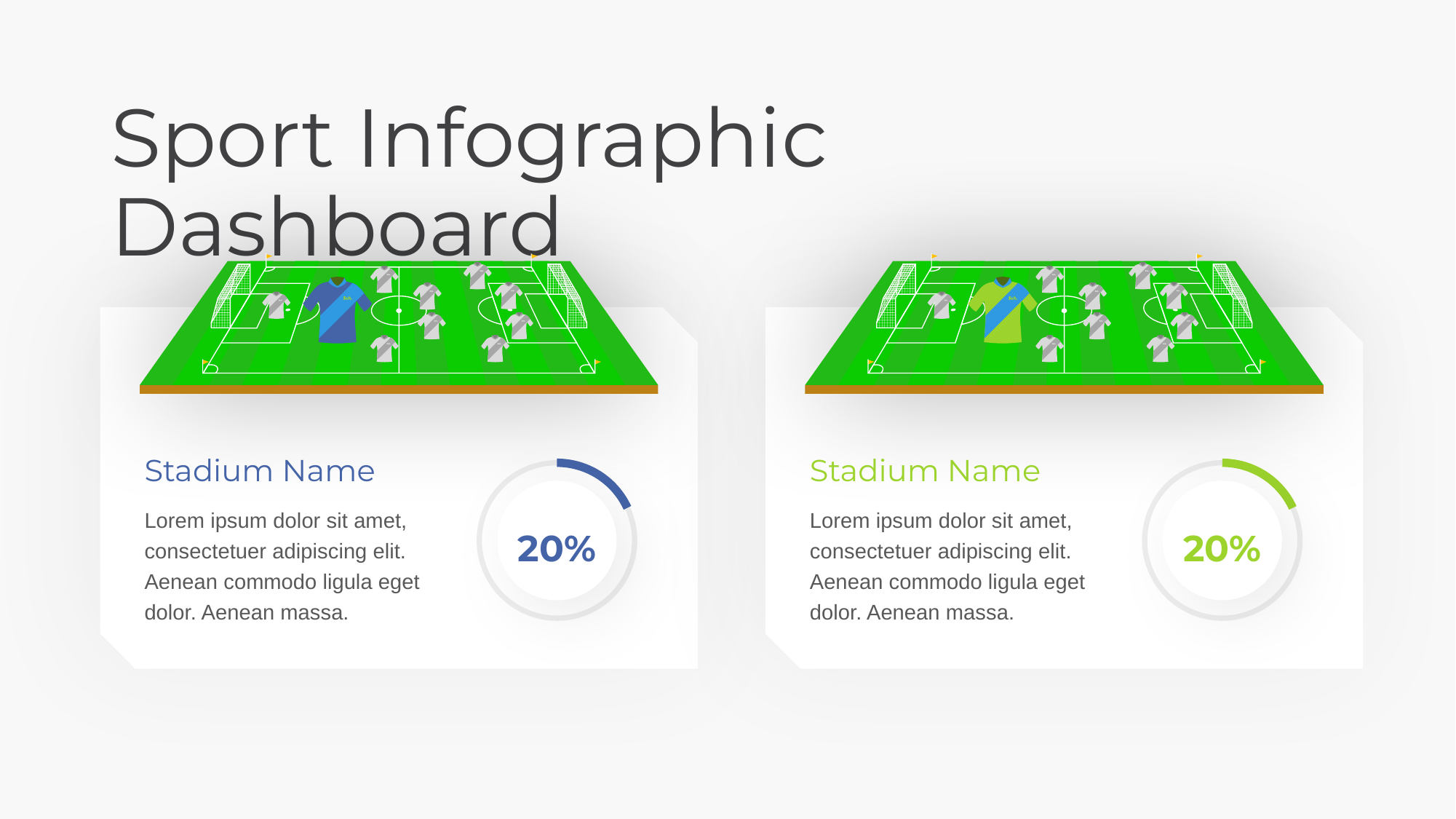

Sport Infographic Dashboard

Stadium Name

20%
Lorem ipsum dolor sit amet, consectetuer adipiscing elit. Aenean commodo ligula eget dolor. Aenean massa.

Stadium Name

20%
Lorem ipsum dolor sit amet, consectetuer adipiscing elit. Aenean commodo ligula eget dolor. Aenean massa.